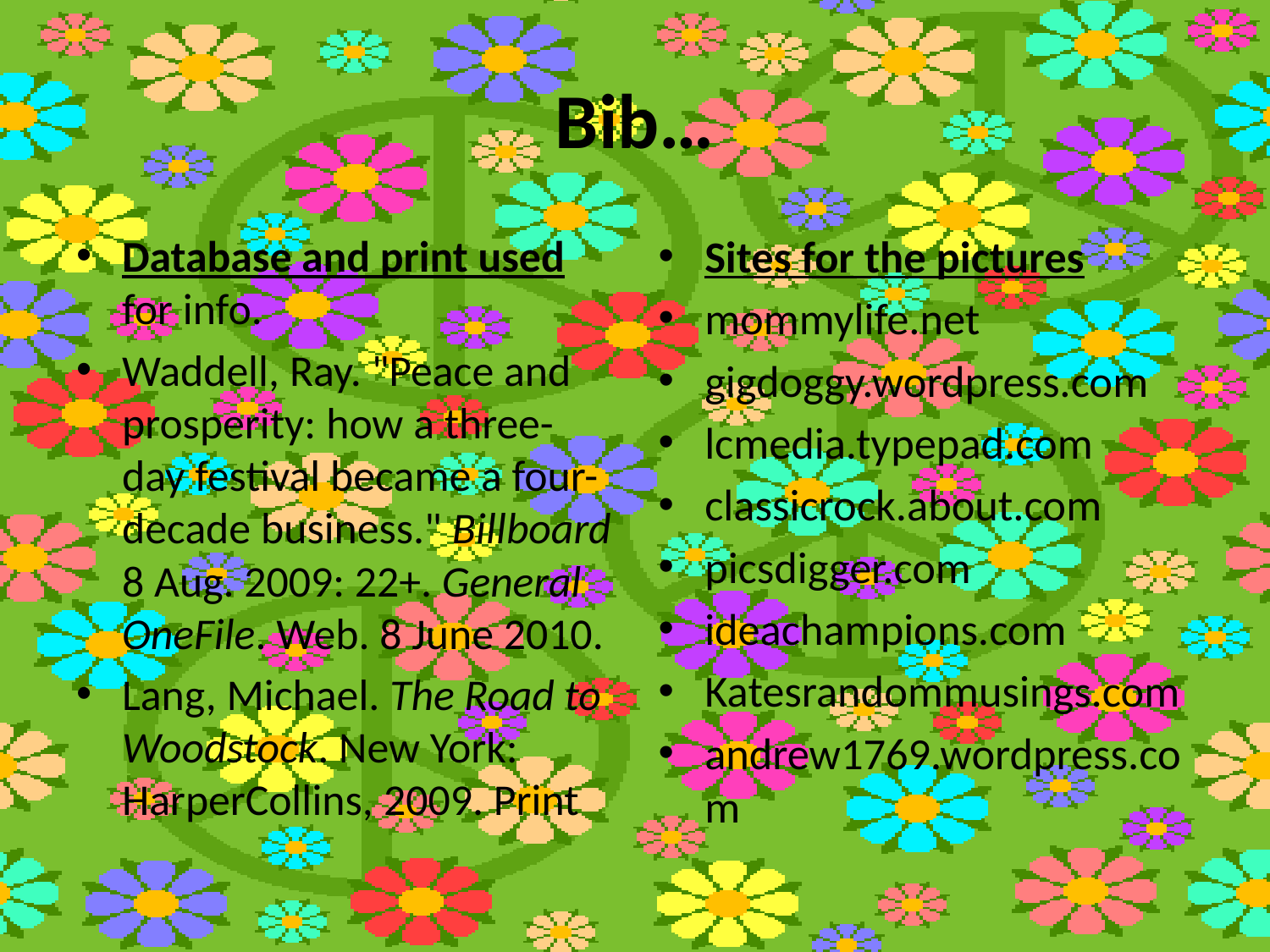

# Bib…
Database and print used for info.
Waddell, Ray. "Peace and prosperity: how a three-day festival became a four-decade business." Billboard 8 Aug. 2009: 22+. General OneFile. Web. 8 June 2010.
Lang, Michael. The Road to Woodstock. New York: HarperCollins, 2009. Print

Sites for the pictures
mommylife.net
gigdoggy.wordpress.com
lcmedia.typepad.com
classicrock.about.com
picsdigger.com
ideachampions.com
Katesrandommusings.com
andrew1769.wordpress.com